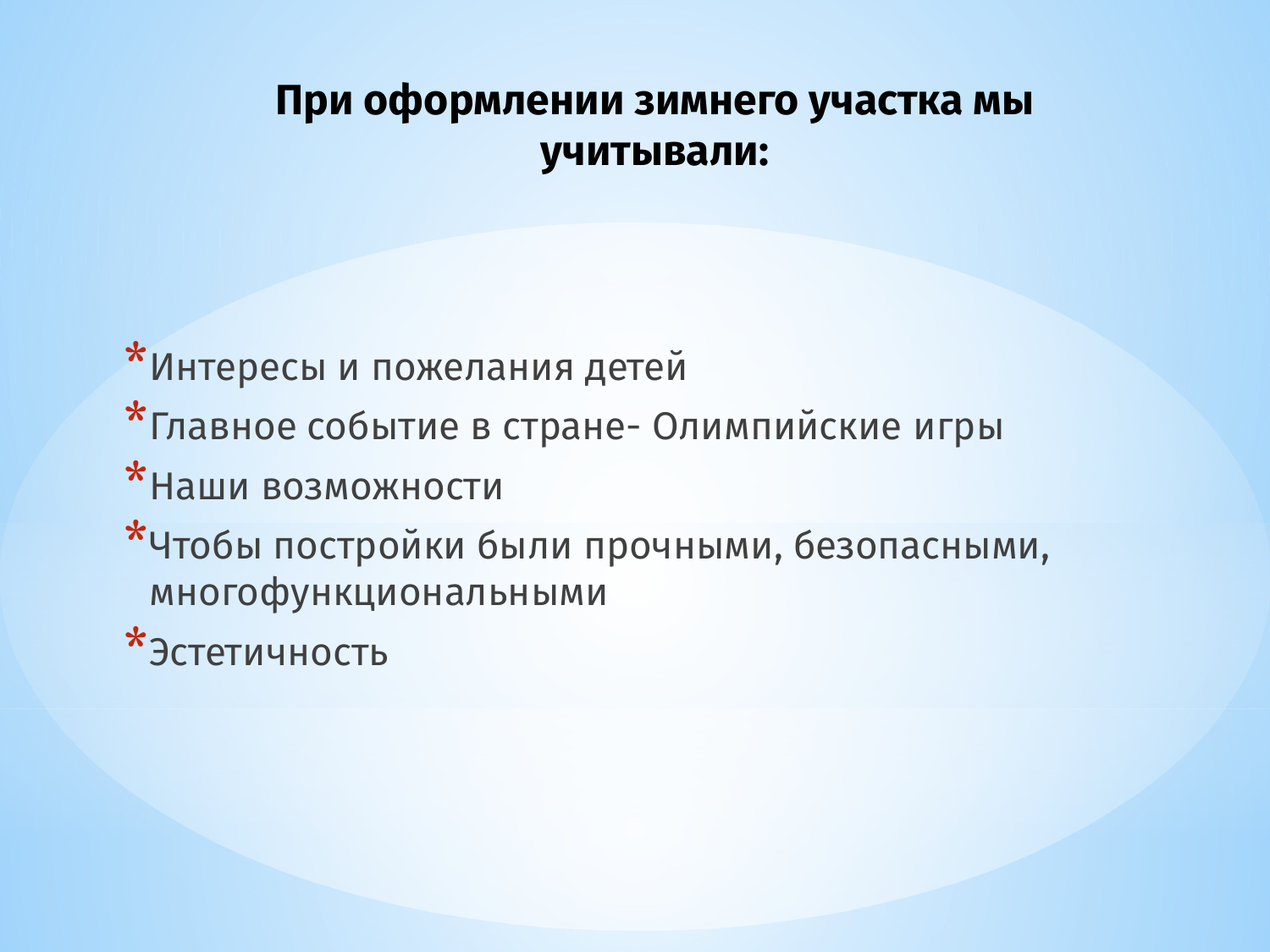

# При оформлении зимнего участка мы учитывали:

Интересы и пожелания детей
Главное событие в стране- Олимпийские игры
Наши возможности
Чтобы постройки были прочными, безопасными, многофункциональными
Эстетичность